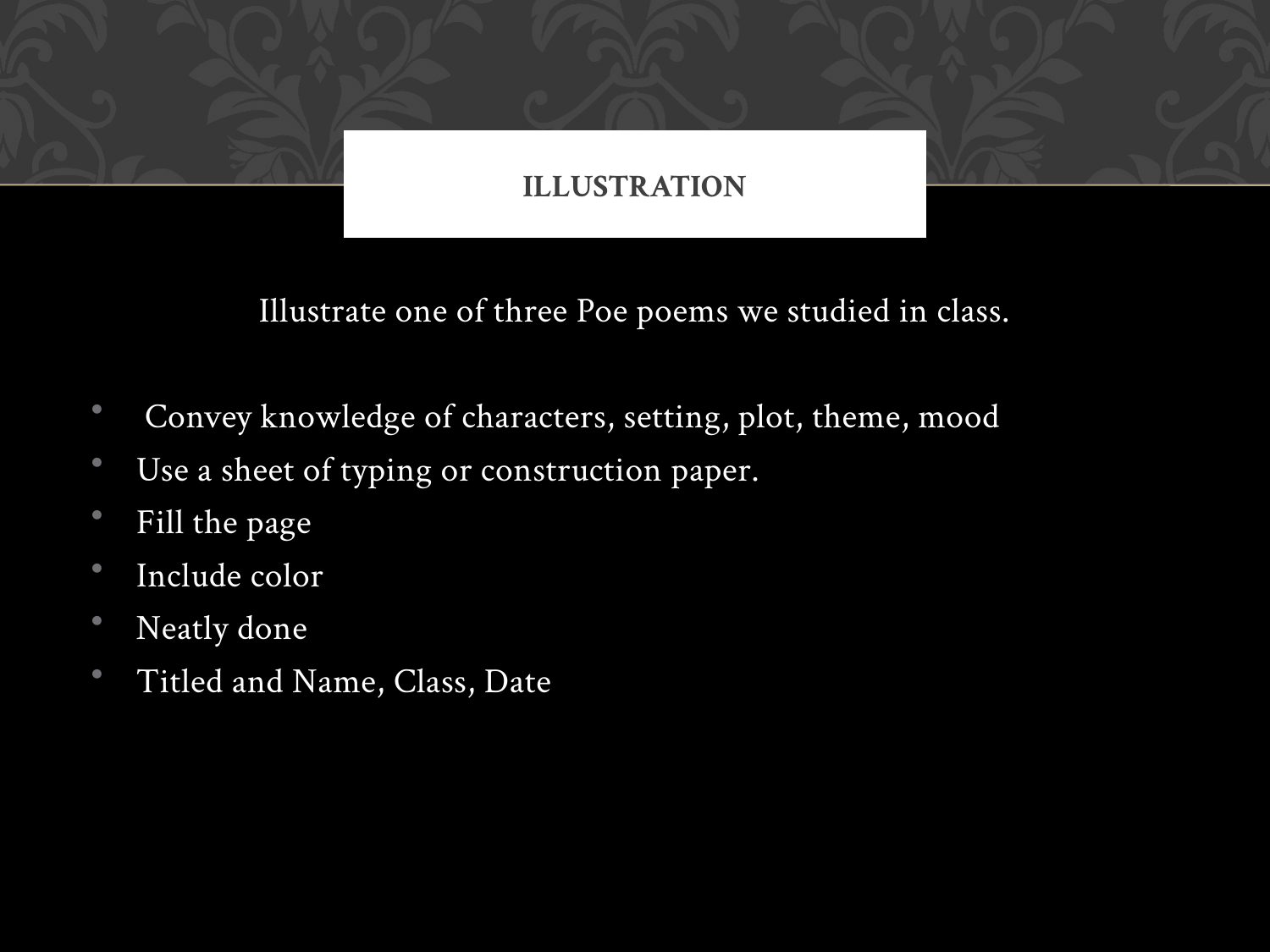

# ILLUSTRATION
Illustrate one of three Poe poems we studied in class.

 Convey knowledge of characters, setting, plot, theme, mood
Use a sheet of typing or construction paper.
Fill the page
Include color
Neatly done
Titled and Name, Class, Date